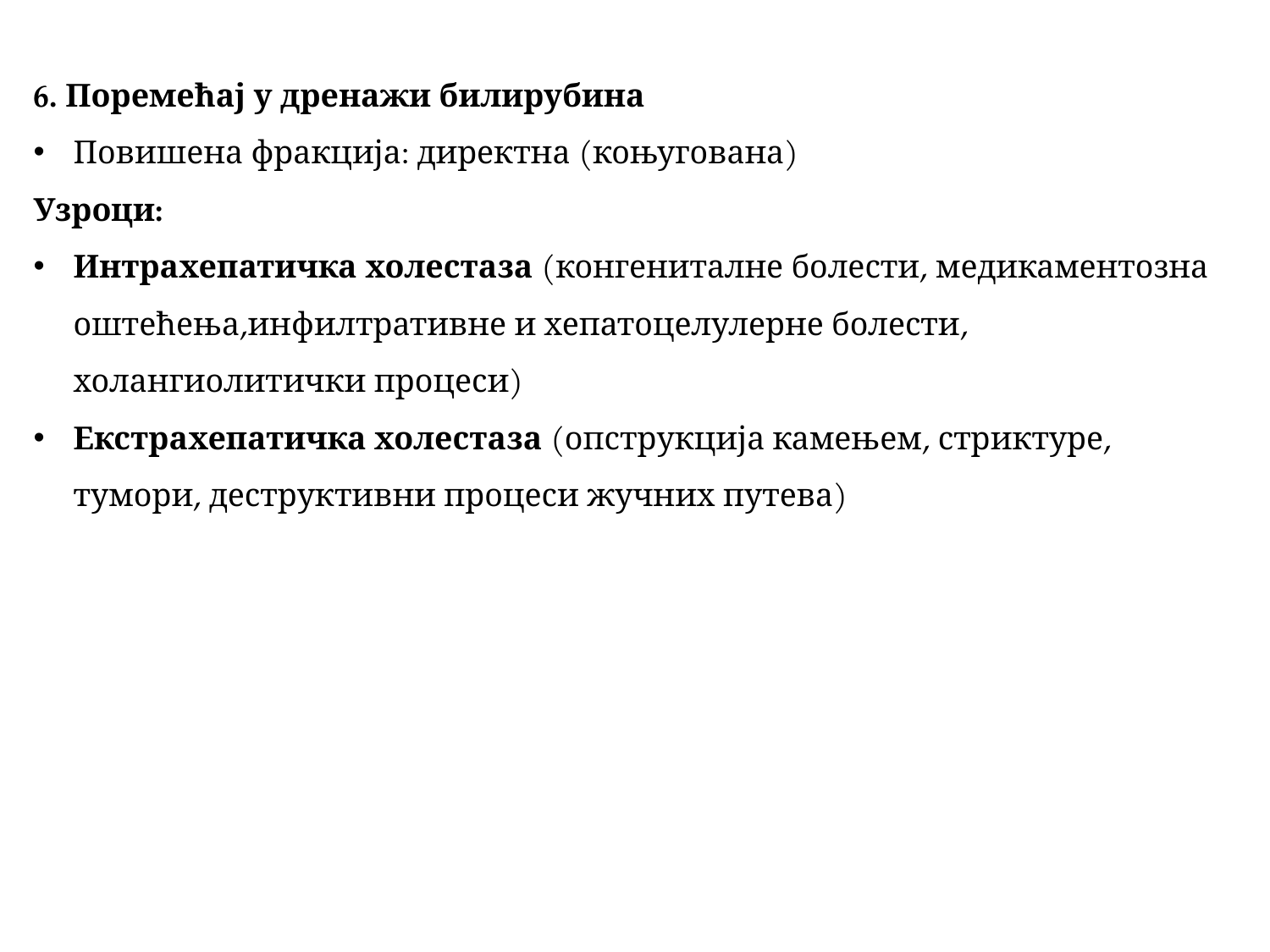

6. Поремећај у дренажи билирубина
Повишена фракција: директна (коњугована)
Узроци:
Интрахепатичка холестаза (конгениталне болести, медикаментозна оштећења,инфилтративне и хепатоцелулерне болести, холангиолитички процеси)
Екстрахепатичка холестаза (опструкција камењем, стриктуре, тумори, деструктивни процеси жучних путева)